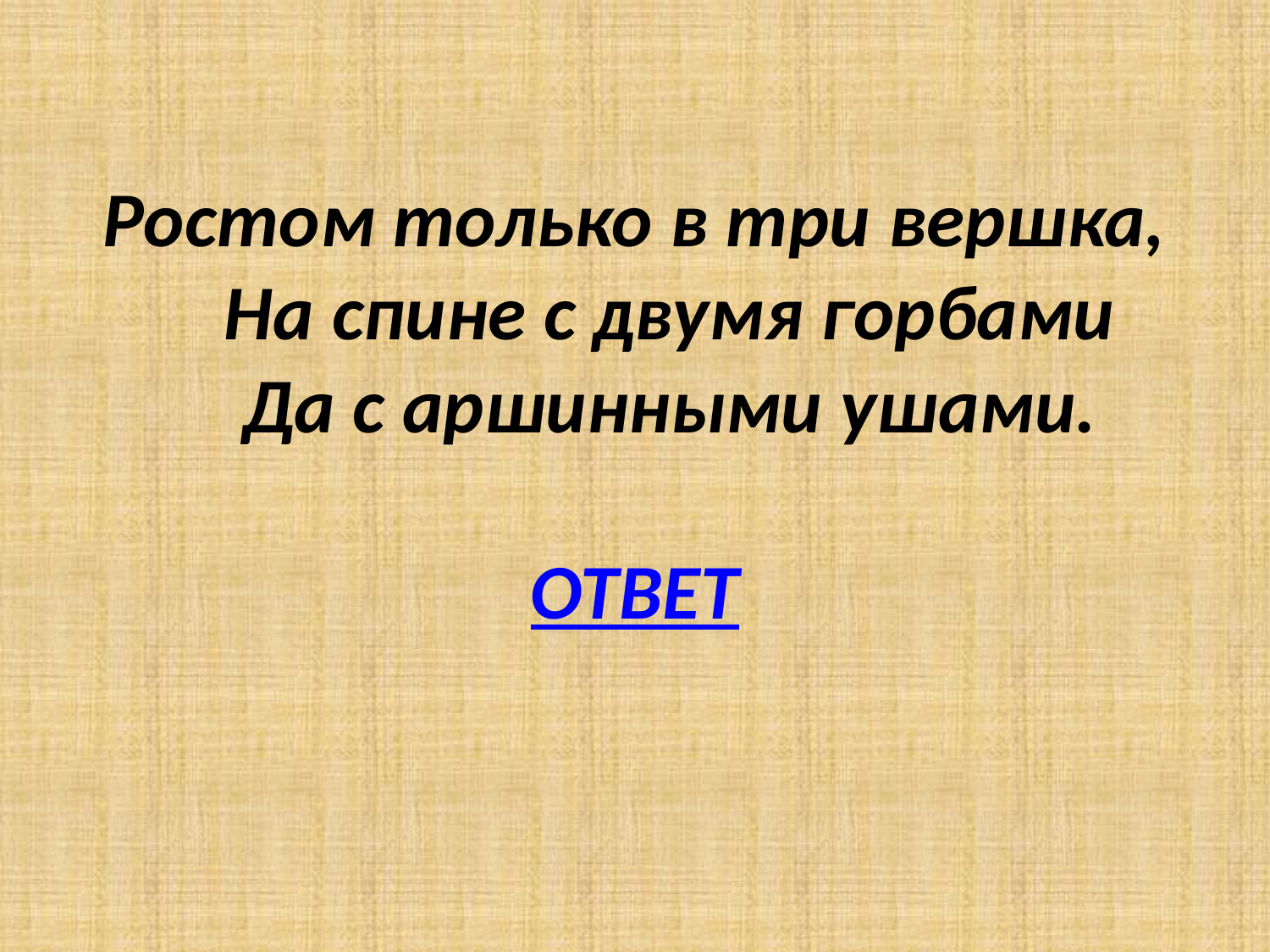

# Ростом только в три вершка, На спине с двумя горбами Да с аршинными ушами. ОТВЕТ